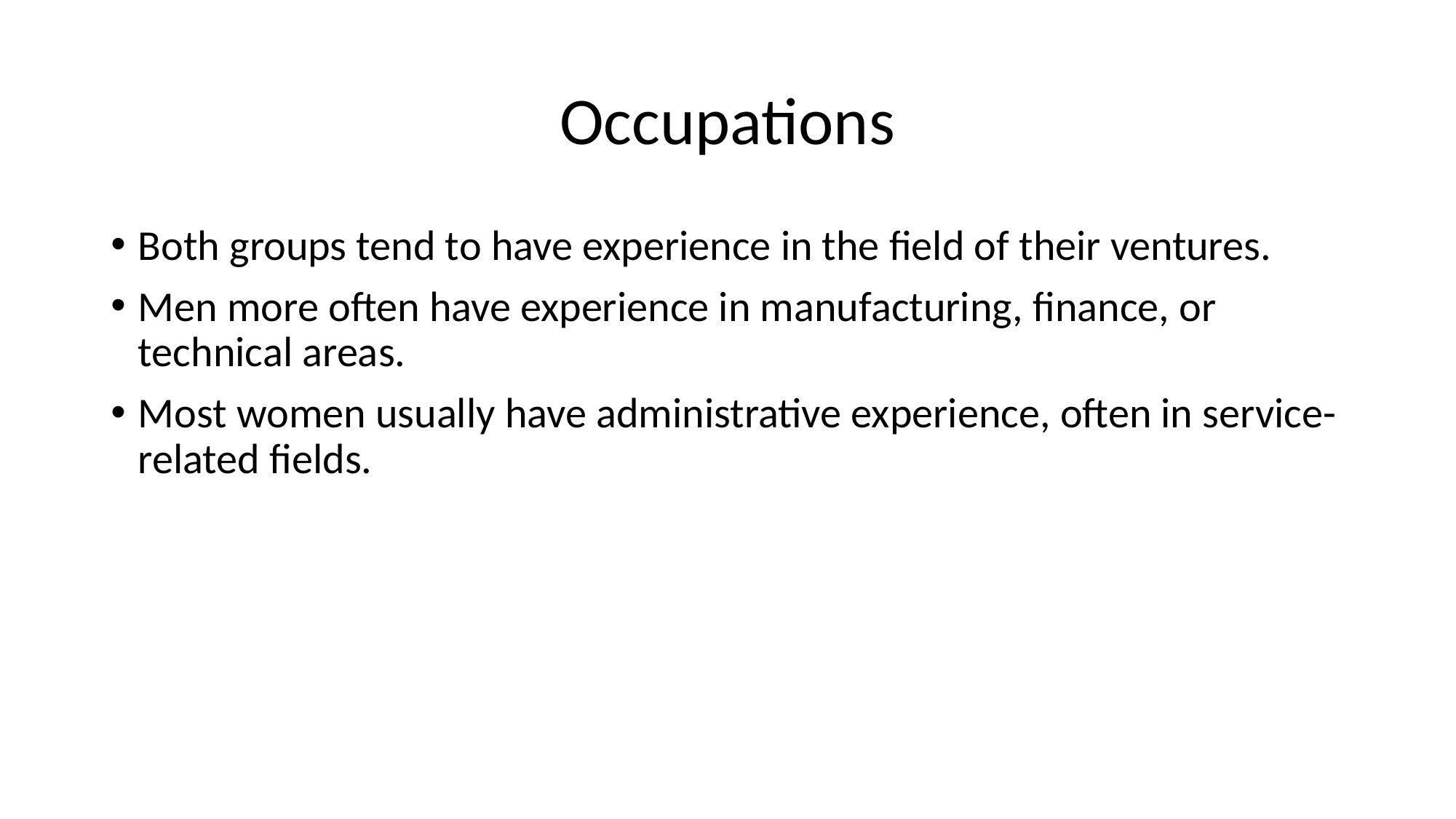

# Occupations
Both groups tend to have experience in the field of their ventures.
Men more often have experience in manufacturing, finance, or technical areas.
Most women usually have administrative experience, often in service-related fields.